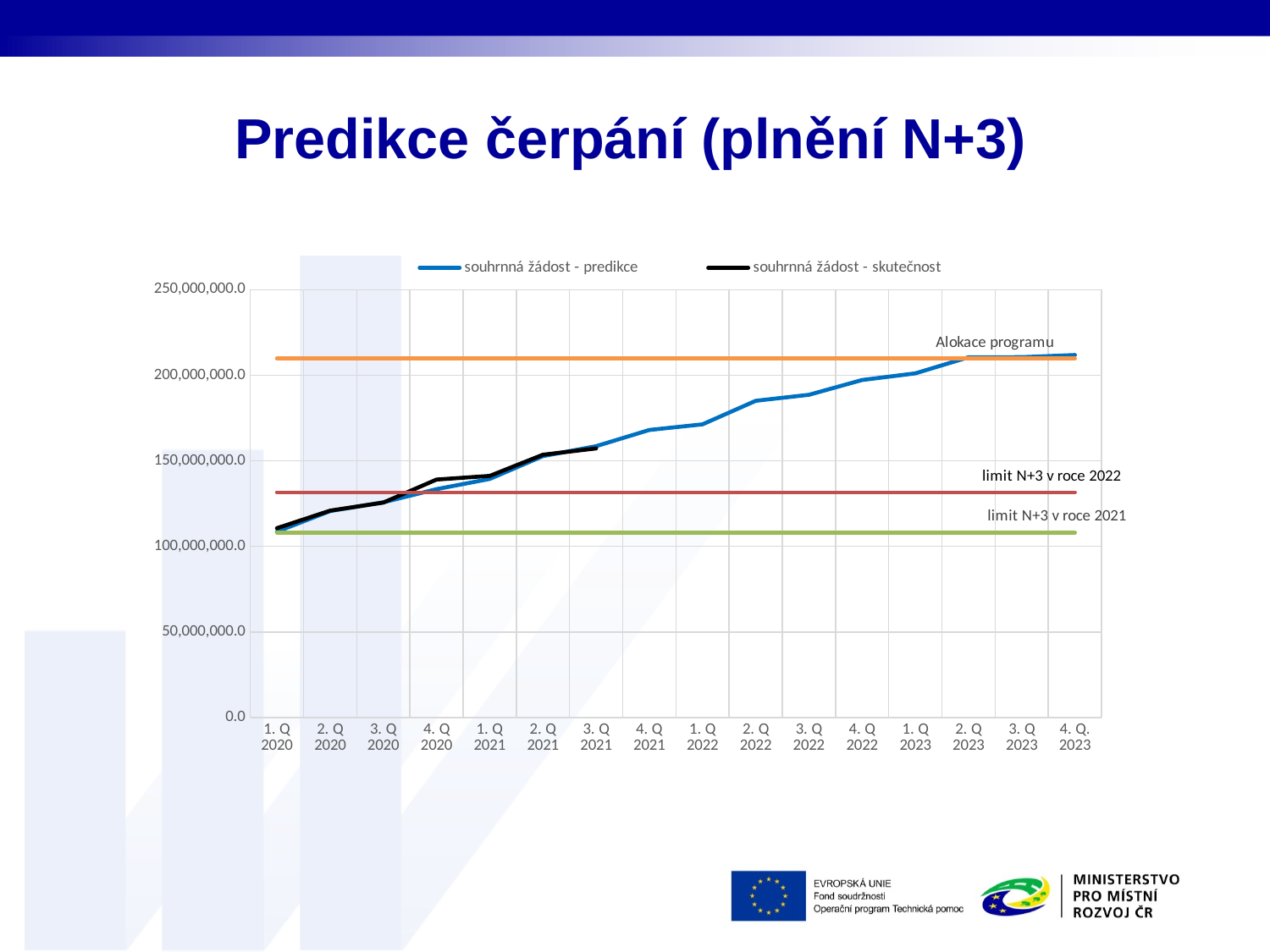

# Predikce čerpání (plnění N+3)

### Chart

| Category | souhrnná žádost - predikce | souhrnná žádost - skutečnost  | limit N+3 v roce 2021 | limit N+3 v roce 2022 | Alokace programu |
|---|---|---|---|---|---|
| 1. Q 2020 | 108553092.0 | 110602710.25 | 107994118.96250005 | 131544071.50250004 | 209704582.0 |
| 2. Q 2020 | 120663820.0 | 120875250.22 | 107994118.96250005 | 131544071.50250004 | 209704582.0 |
| 3. Q 2020 | 125744706.0 | 125588442.19 | 107994118.96250005 | 131544071.50250004 | 209704582.0 |
| 4. Q 2020 | 133437703.0 | 139028794.36 | 107994118.96250005 | 131544071.50250004 | 209704582.0 |
| 1. Q 2021 | 139385563.0 | 141164686.53 | 107994118.96250005 | 131544071.50250004 | 209704582.0 |
| 2. Q 2021 | 152730693.0 | 153561977.73 | 107994118.96250005 | 131544071.50250004 | 209704582.0 |
| 3. Q 2021 | 158554605.0 | 157243304.53 | 107994118.96250005 | 131544071.50250004 | 209704582.0 |
| 4. Q 2021 | 167992819.6154382 | None | 107994118.96250005 | 131544071.50250004 | 209704582.0 |
| 1. Q 2022 | 171291148.71662843 | None | 107994118.96250005 | 131544071.50250004 | 209704582.0 |
| 2. Q 2022 | 185050799.78280178 | None | 107994118.96250005 | 131544071.50250004 | 209704582.0 |
| 3. Q 2022 | 188554039.52948833 | None | 107994118.96250005 | 131544071.50250004 | 209704582.0 |
| 4. Q 2022 | 197210009.27479416 | None | 107994118.96250005 | 131544071.50250004 | 209704582.0 |
| 1. Q 2023 | 201095462.05075362 | None | 107994118.96250005 | 131544071.50250004 | 209704582.0 |
| 2. Q 2023 | 210478740.1630359 | None | 107994118.96250005 | 131544071.50250004 | 209704582.0 |
| 3. Q 2023 | 210552197.36537713 | None | 107994118.96250005 | 131544071.50250004 | 209704582.0 |
| 4. Q. 2023 | 211791151.57814372 | None | 107994118.96250005 | 131544071.50250004 | 209704582.0 |